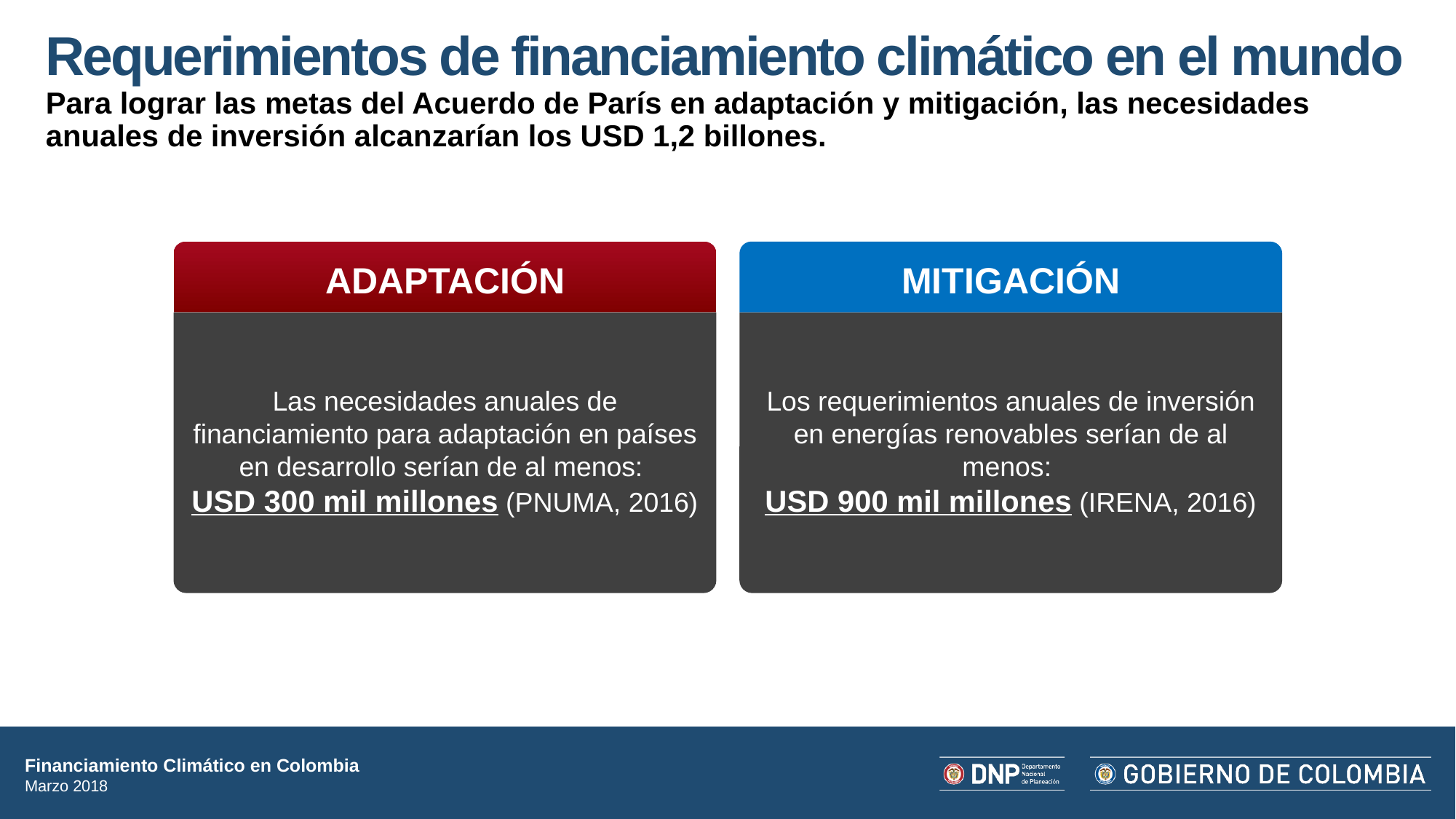

# Requerimientos de financiamiento climático en el mundo
Para lograr las metas del Acuerdo de París en adaptación y mitigación, las necesidades anuales de inversión alcanzarían los USD 1,2 billones.
ADAPTACIÓN
Las necesidades anuales de financiamiento para adaptación en países en desarrollo serían de al menos:
USD 300 mil millones (PNUMA, 2016)
MITIGACIÓN
Los requerimientos anuales de inversión en energías renovables serían de al menos:
USD 900 mil millones (IRENA, 2016)